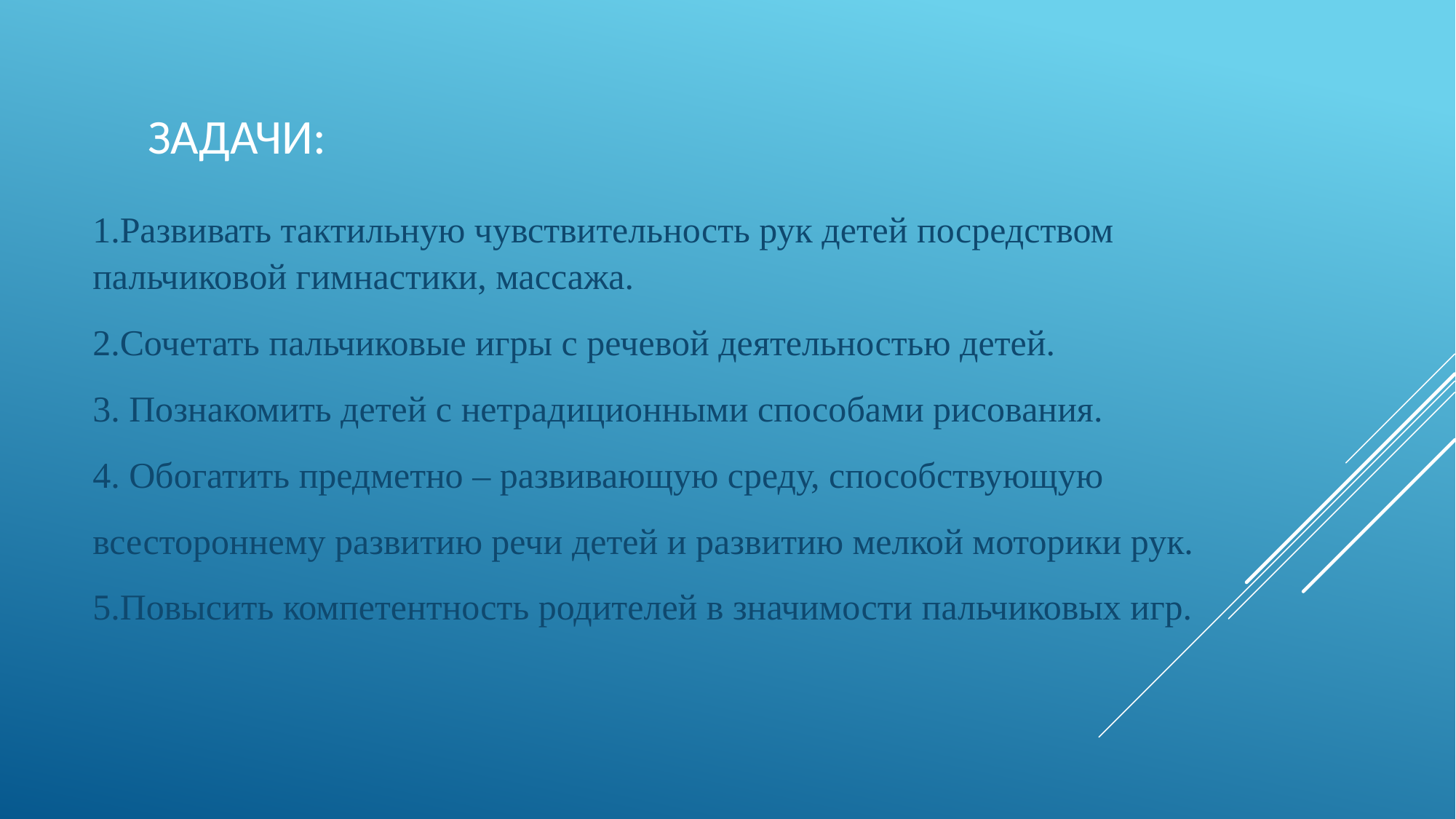

1.Развивать тактильную чувствительность рук детей посредством пальчиковой гимнастики, массажа.
2.Сочетать пальчиковые игры с речевой деятельностью детей.
3. Познакомить детей с нетрадиционными способами рисования.
4. Обогатить предметно – развивающую среду, способствующую
всестороннему развитию речи детей и развитию мелкой моторики рук.
5.Повысить компетентность родителей в значимости пальчиковых игр.
# Задачи: